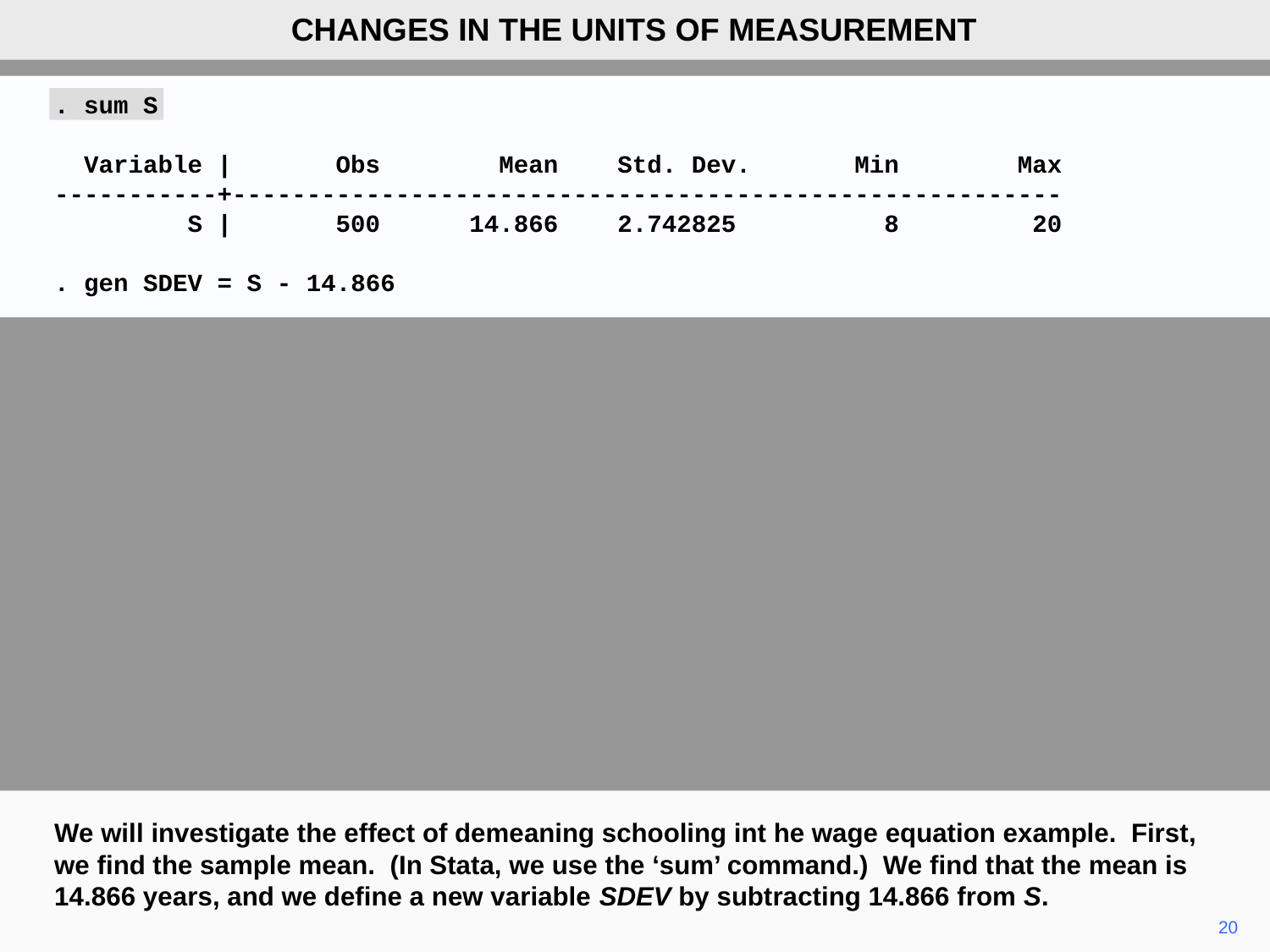

CHANGES IN THE UNITS OF MEASUREMENT

. sum S

  Variable |       Obs        Mean    Std. Dev.       Min        Max
-----------+--------------------------------------------------------
         S |       500      14.866    2.742825          8         20

. gen SDEV = S - 14.866

We will investigate the effect of demeaning schooling int he wage equation example.  First, we find the sample mean.  (In Stata, we use the ‘sum’ command.)  We find that the mean is 14.866 years, and we define a new variable SDEV by subtracting 14.866 from S.
20